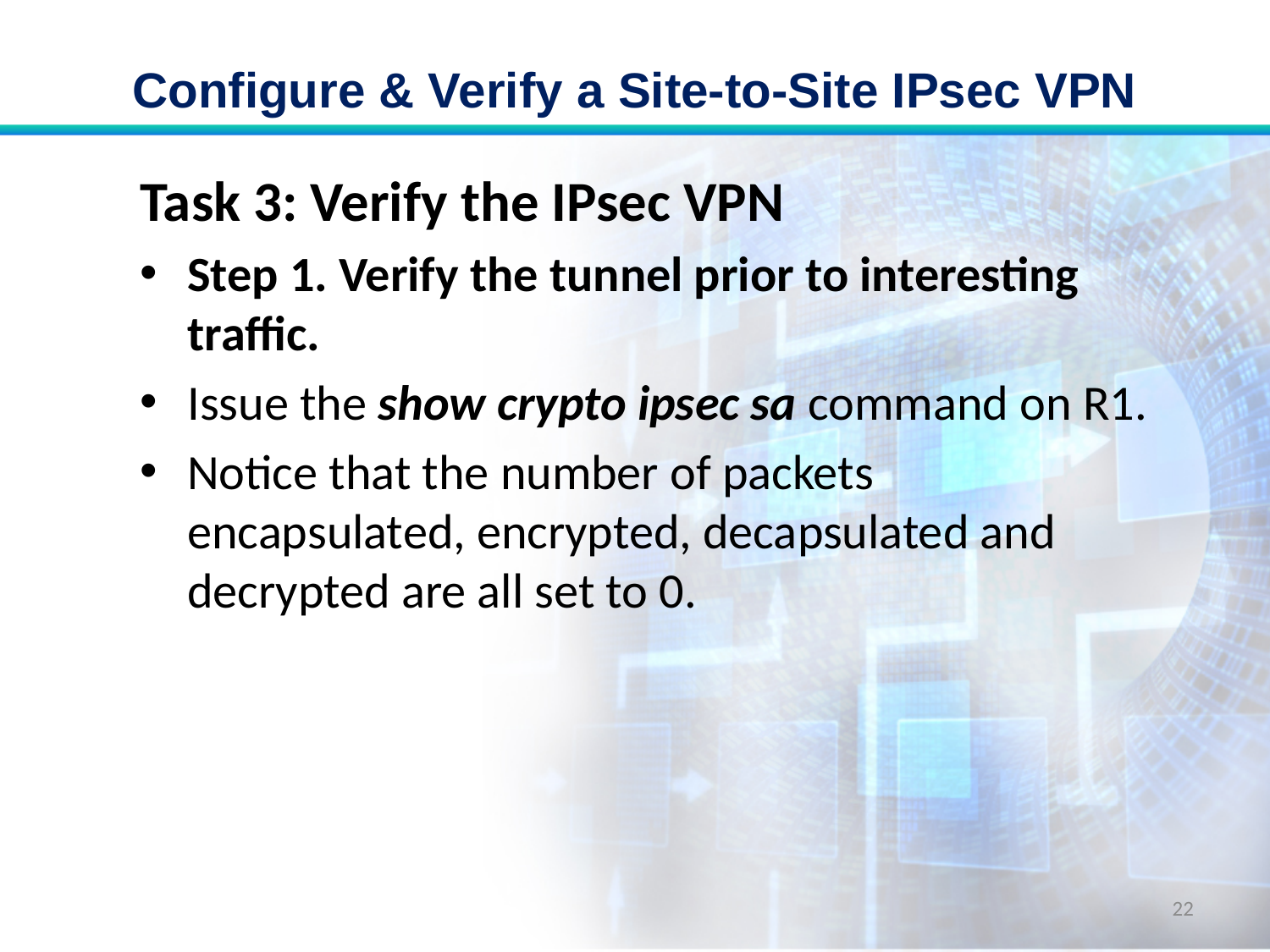

# Configure & Verify a Site-to-Site IPsec VPN
Task 3: Verify the IPsec VPN
Step 1. Verify the tunnel prior to interesting traffic.
Issue the show crypto ipsec sa command on R1.
Notice that the number of packets  encapsulated, encrypted, decapsulated and decrypted are all set to 0.
22